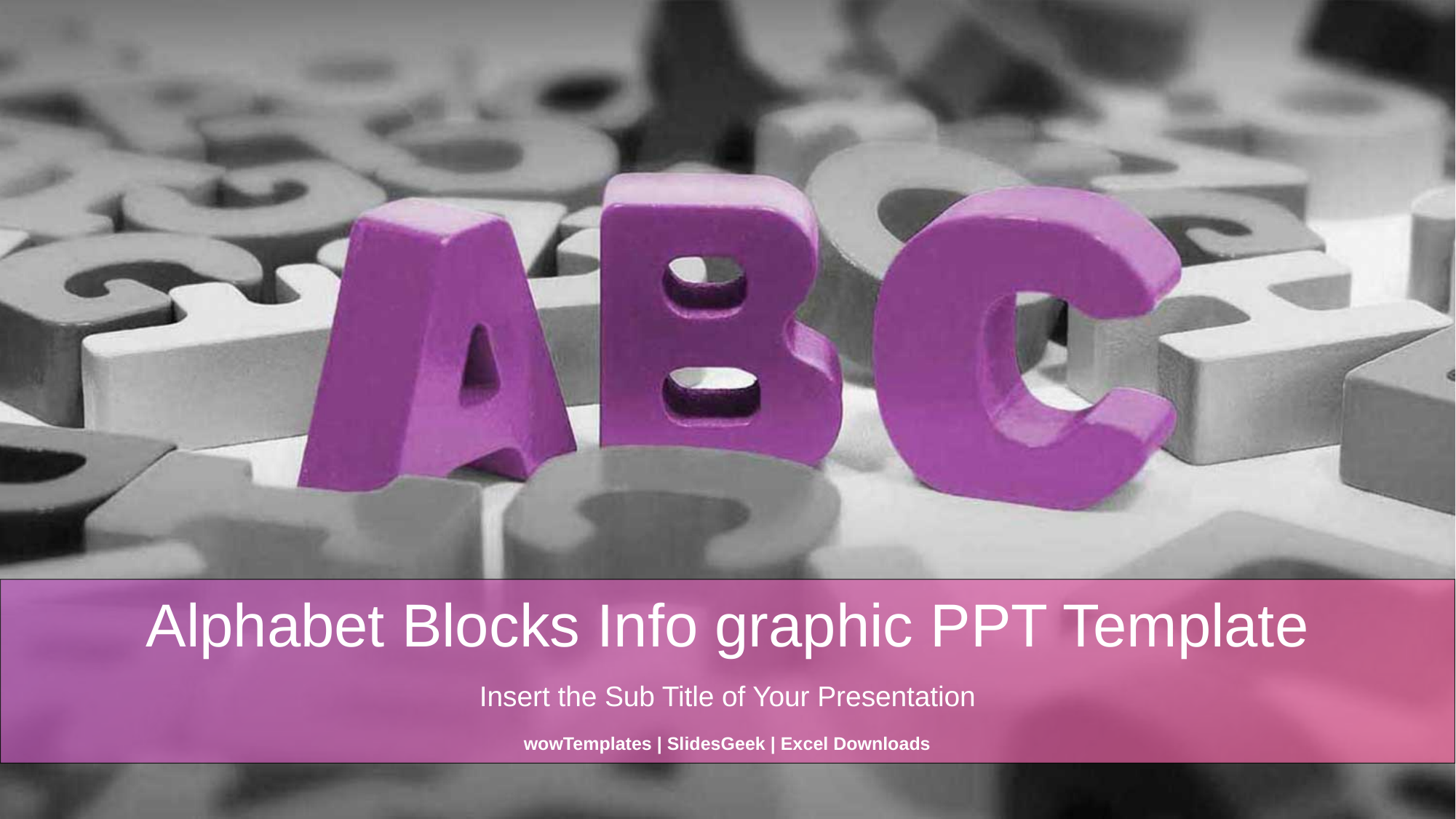

Alphabet Blocks Info graphic PPT Template
Insert the Sub Title of Your Presentation
wowTemplates | SlidesGeek | Excel Downloads